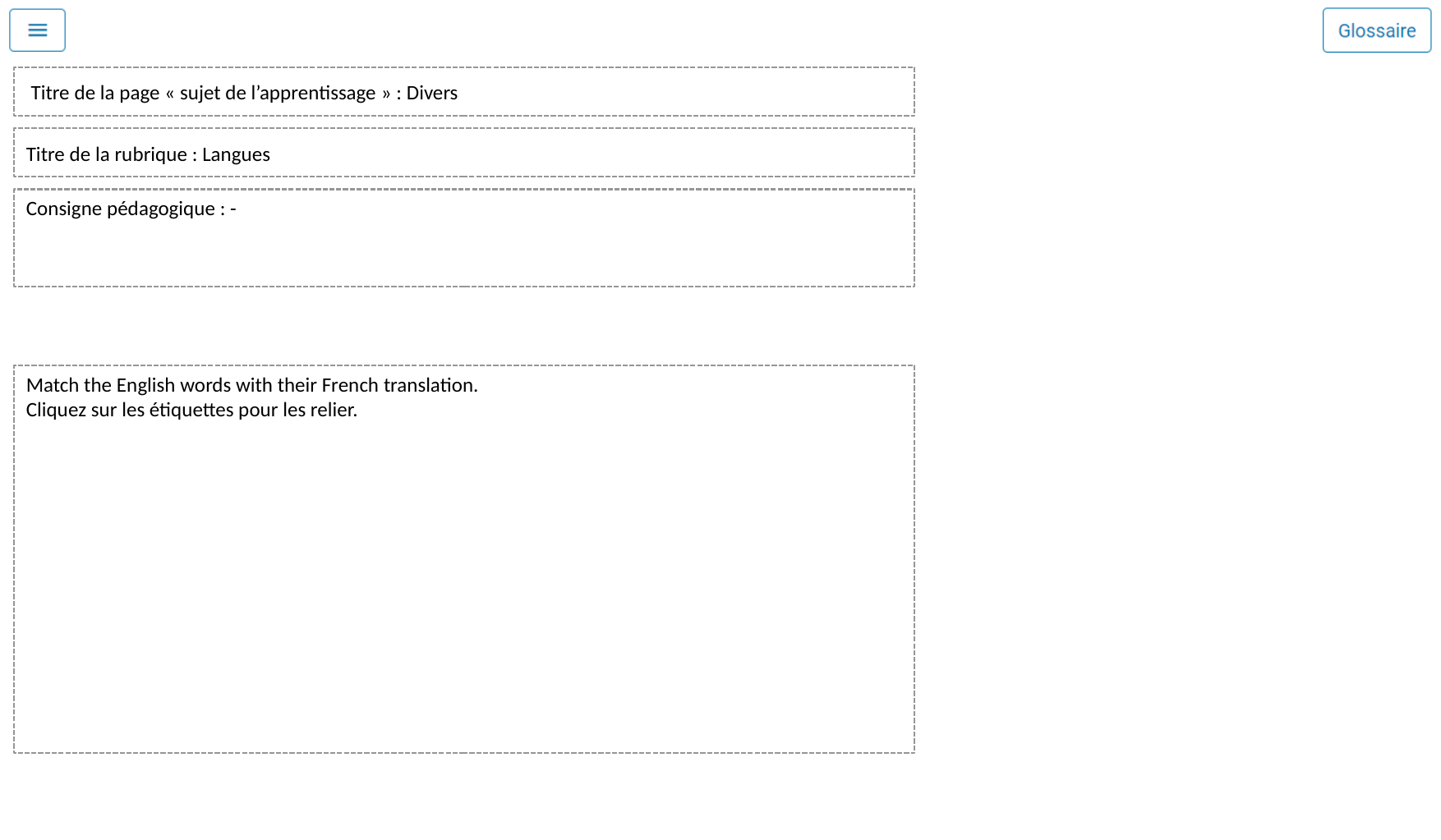

Titre de la page « sujet de l’apprentissage » : Divers
Titre de la rubrique : Langues
Consigne pédagogique : -
Match the English words with their French translation.
Cliquez sur les étiquettes pour les relier.